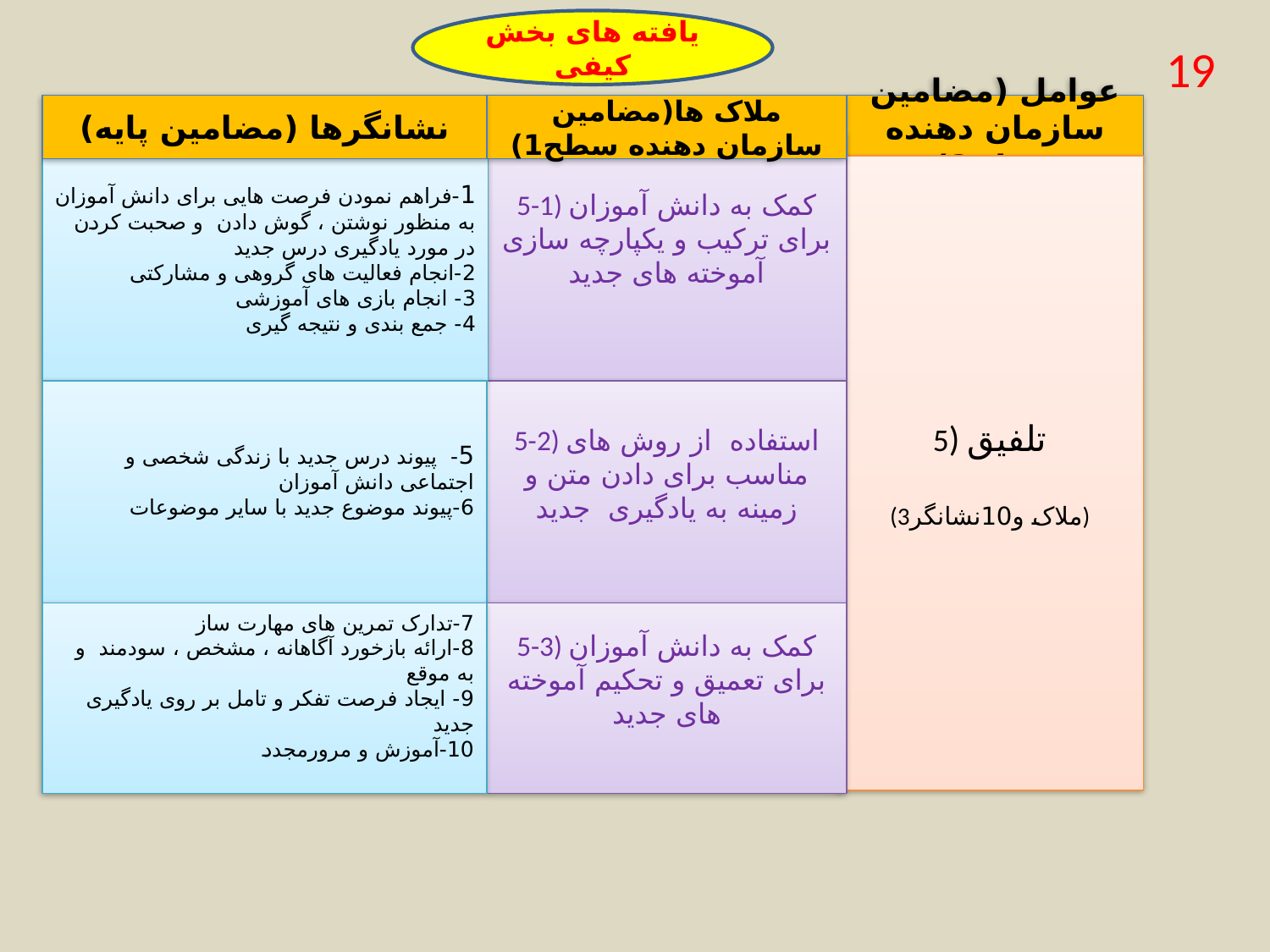

یافته های بخش کیفی
19
ملاک ها(مضامین سازمان دهنده سطح1)
نشانگرها (مضامین پایه)
عوامل (مضامین سازمان دهنده سطح2)
5-1) کمک به دانش آموزان برای ترکیب و یکپارچه سازی آموخته های جدید

5) تلفیق

(3ملاک و10نشانگر)
1-فراهم نمودن فرصت هایی برای دانش آموزان به منظور نوشتن ، گوش دادن  و صحبت کردن در مورد یادگیری درس جدید
2-انجام فعالیت های گروهی و مشارکتی
3- انجام بازی های آموزشی
4- جمع بندی و نتیجه گیری

5-  پیوند درس جدید با زندگی شخصی و اجتماعی دانش آموزان
6-پیوند موضوع جدید با سایر موضوعات

5-2) استفاده  از روش های مناسب برای دادن متن و زمینه به یادگیری  جدید

7-تدارک تمرین های مهارت ساز
8-ارائه بازخورد آگاهانه ، مشخص ، سودمند  و به موقع
9- ایجاد فرصت تفکر و تامل بر روی یادگیری جدید
10-آموزش و مرورمجدد

5-3) کمک به دانش آموزان برای تعمیق و تحکیم آموخته های جدید